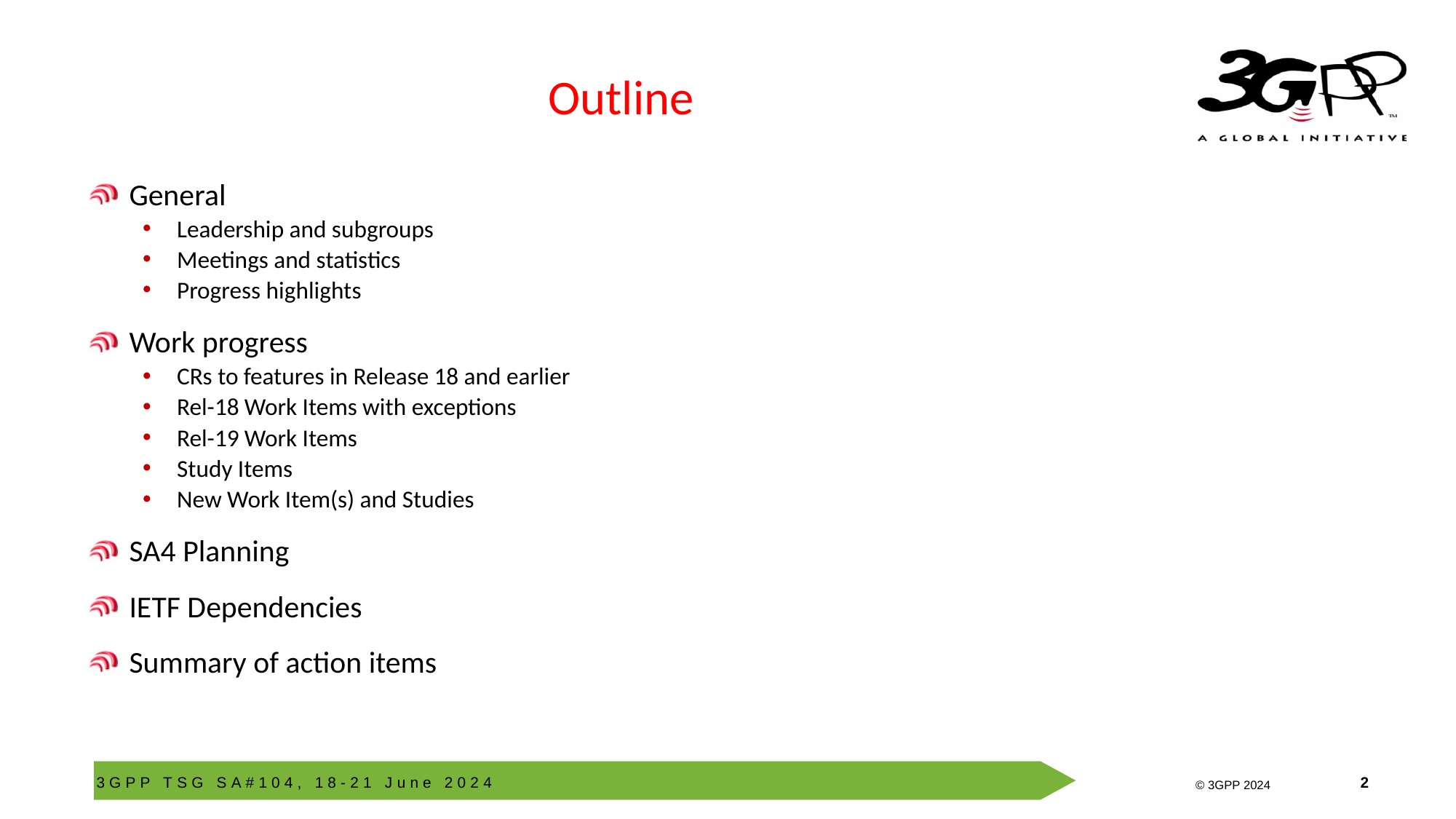

# Outline
General
Leadership and subgroups
Meetings and statistics
Progress highlights
Work progress
CRs to features in Release 18 and earlier
Rel-18 Work Items with exceptions
Rel-19 Work Items
Study Items
New Work Item(s) and Studies
SA4 Planning
IETF Dependencies
Summary of action items